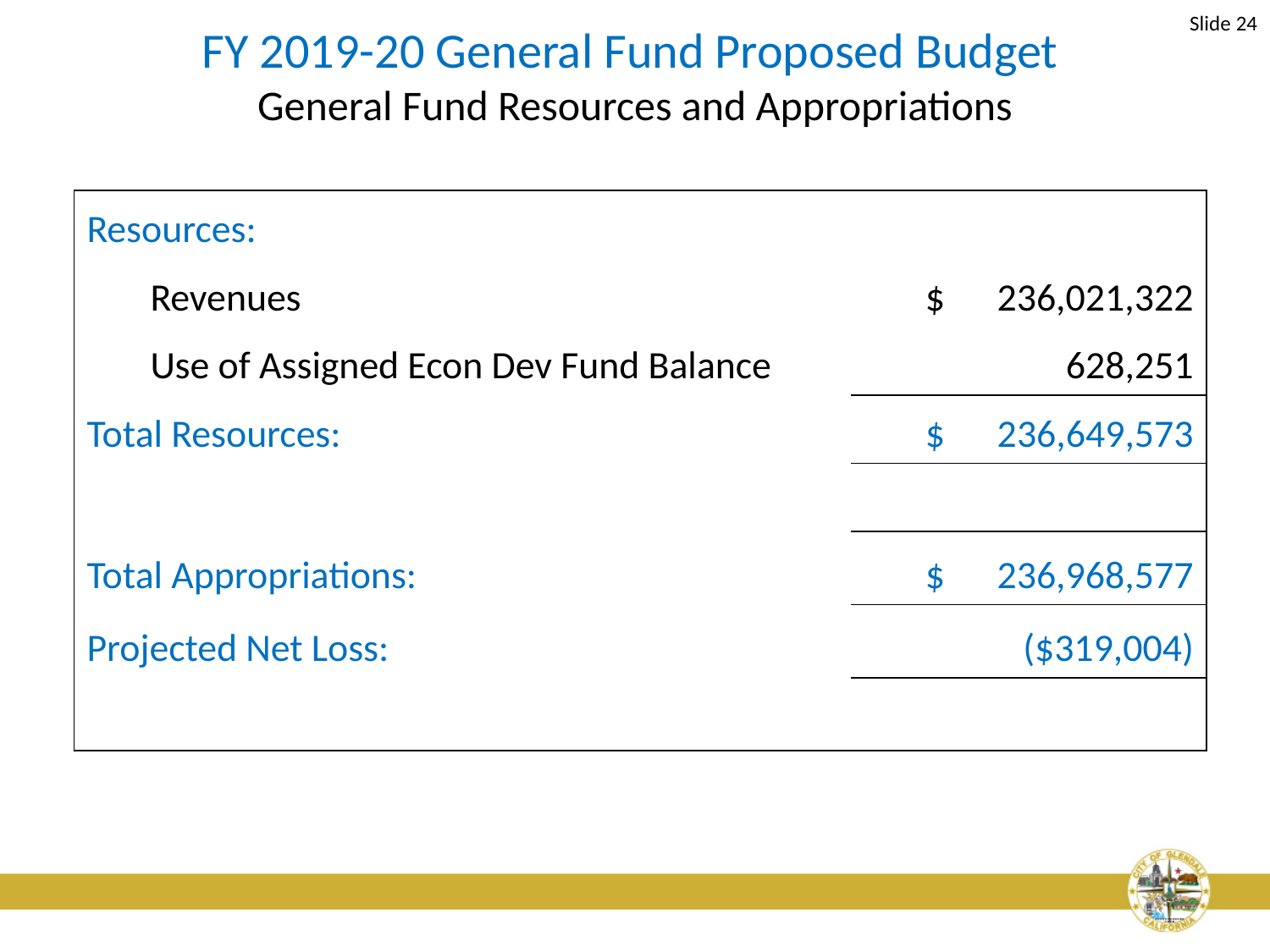

Slide 24

FY 2019-20 General Fund Proposed Budget
General Fund Resources and Appropriations
| Resources: |  |
| --- | --- |
| Revenues | $ 236,021,322 |
| Use of Assigned Econ Dev Fund Balance | 628,251 |
| Total Resources: | $ 236,649,573 |
|  |  |
| Total Appropriations: | $ 236,968,577 |
| Projected Net Loss: | ($319,004) |
|  |  |